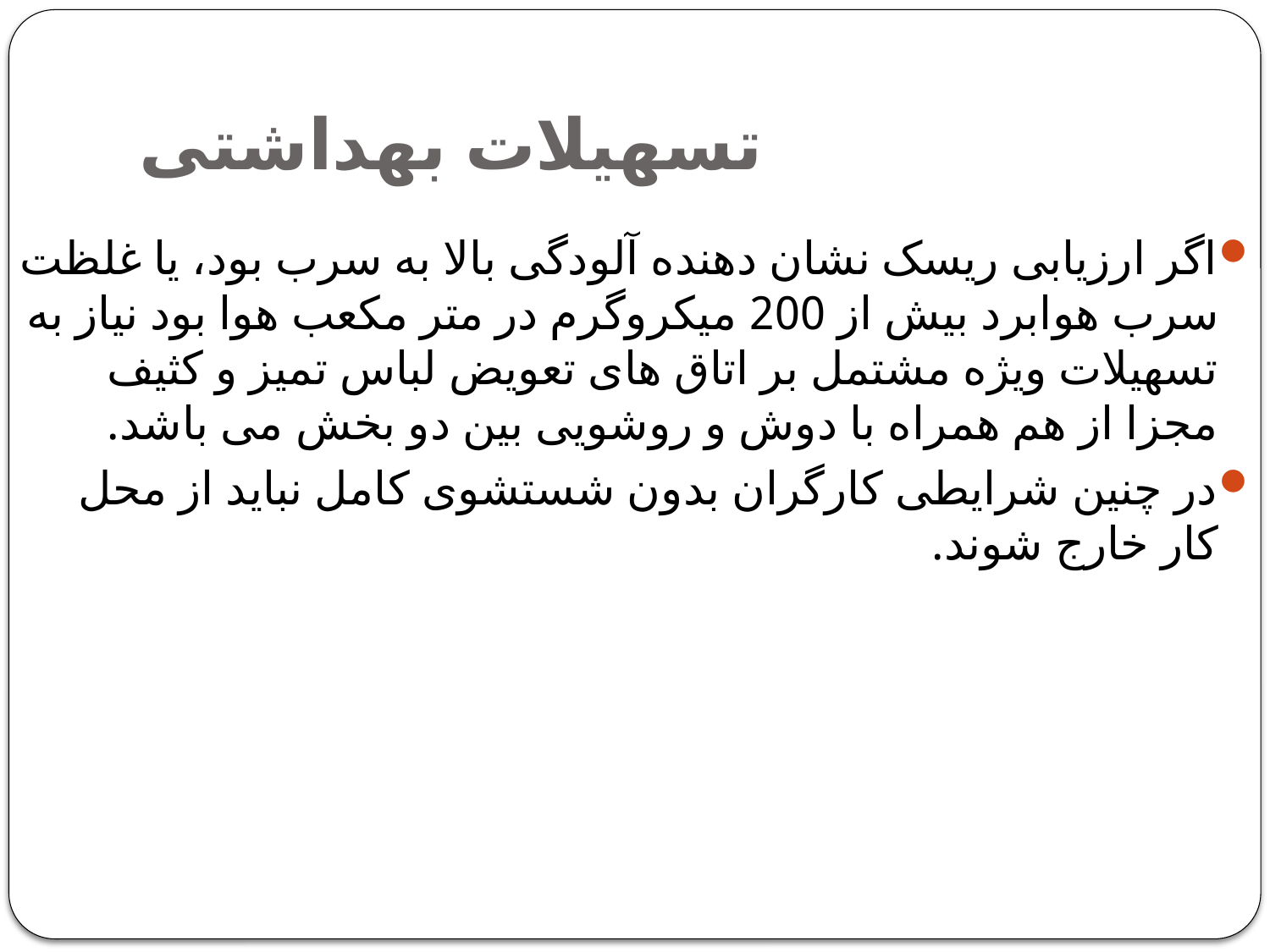

# تسهیلات بهداشتی
اگر ارزیابی ریسک نشان دهنده آلودگی بالا به سرب بود، یا غلظت سرب هوابرد بیش از 200 میکروگرم در متر مکعب هوا بود نیاز به تسهیلات ویژه مشتمل بر اتاق های تعویض لباس تمیز و کثیف مجزا از هم همراه با دوش و روشویی بین دو بخش می باشد.
در چنین شرایطی کارگران بدون شستشوی کامل نباید از محل کار خارج شوند.